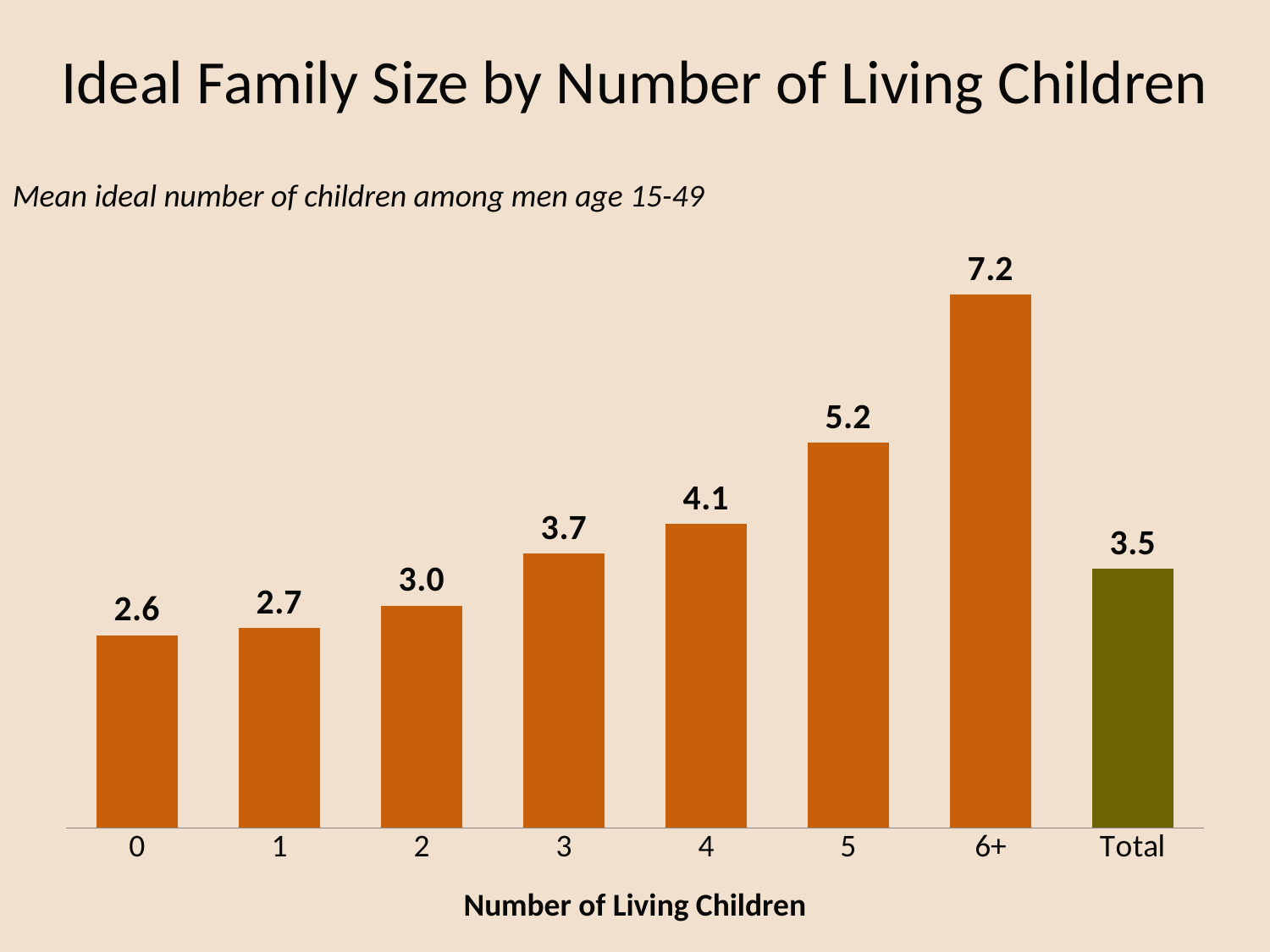

# Ideal Family Size by Number of Living Children
Mean ideal number of children among men age 15-49

### Chart

| Category | Men 15-49 |
|---|---|
| 0 | 2.6 |
| 1 | 2.7 |
| 2 | 3.0 |
| 3 | 3.7 |
| 4 | 4.1 |
| 5 | 5.2 |
| 6+ | 7.2 |
| Total | 3.5 |
Number of Living Children